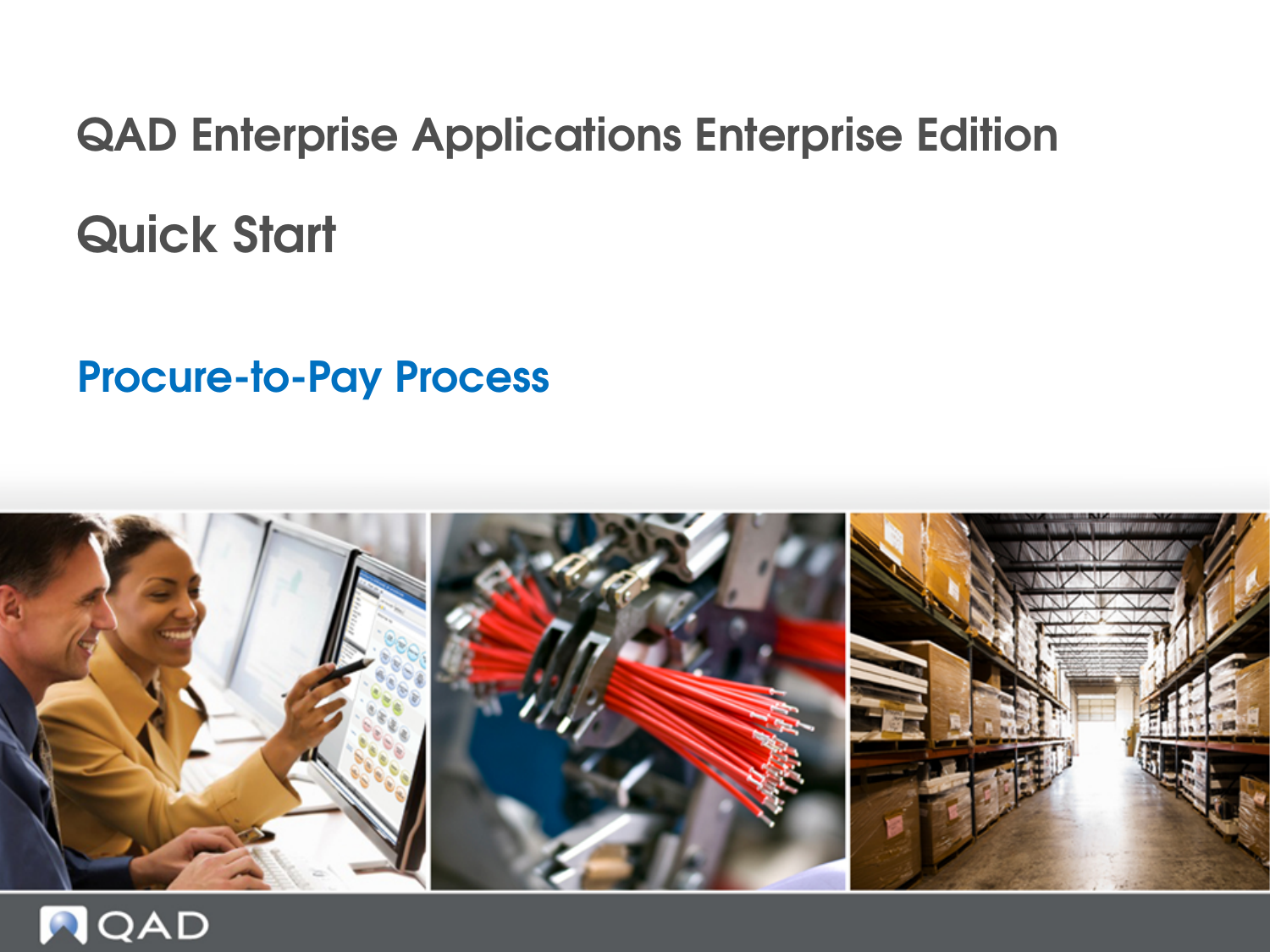

# QAD Enterprise Applications Enterprise Edition
Quick Start
Procure-to-Pay Process